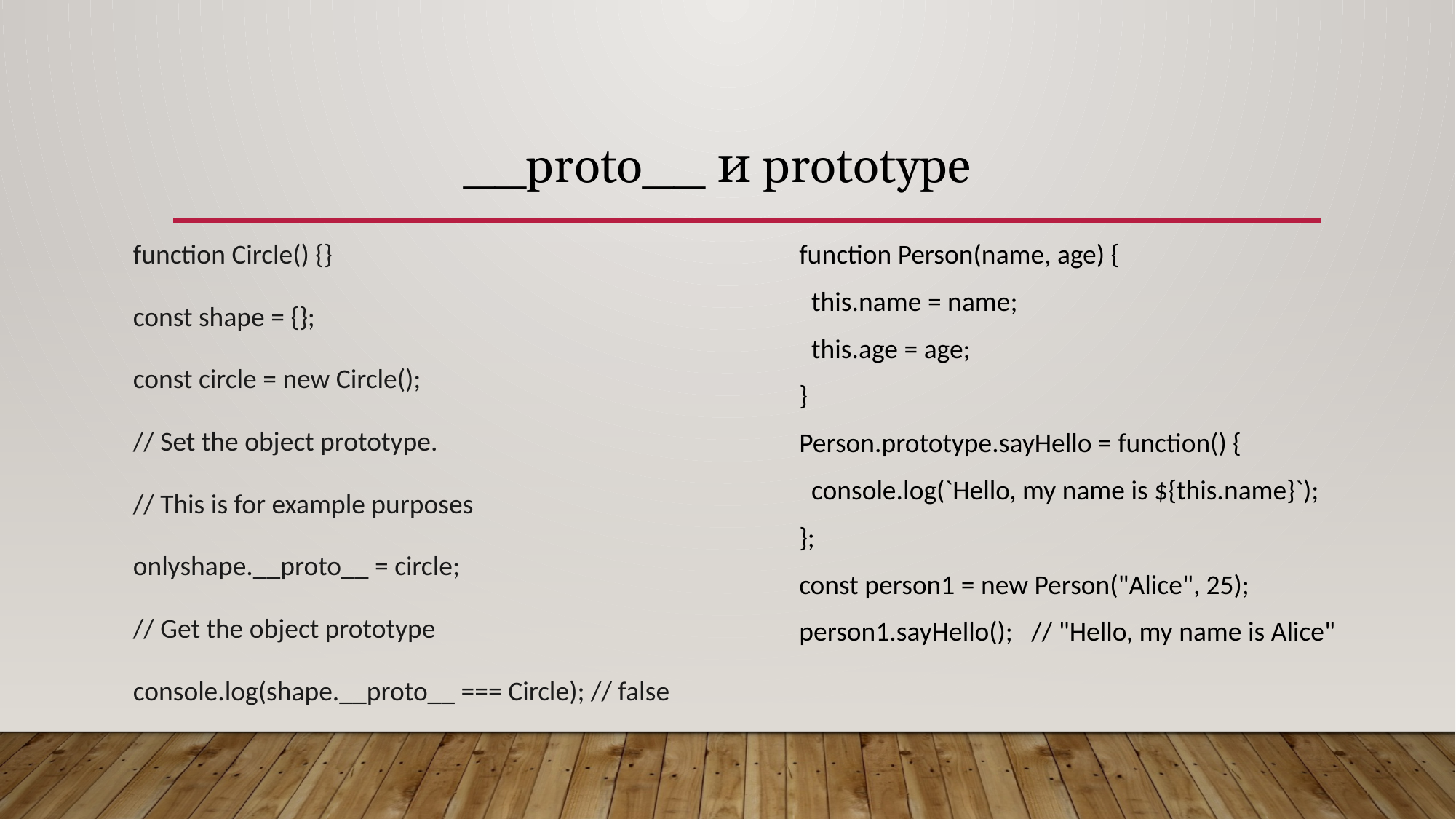

__proto__ и prototype
function Circle() {}
const shape = {};
const circle = new Circle();
// Set the object prototype.
// This is for example purposes
onlyshape.__proto__ = circle;
// Get the object prototype
console.log(shape.__proto__ === Circle); // false

function Person(name, age) {
  this.name = name;
  this.age = age;
}
Person.prototype.sayHello = function() {
  console.log(`Hello, my name is ${this.name}`);
};
const person1 = new Person("Alice", 25);
person1.sayHello();   // "Hello, my name is Alice"